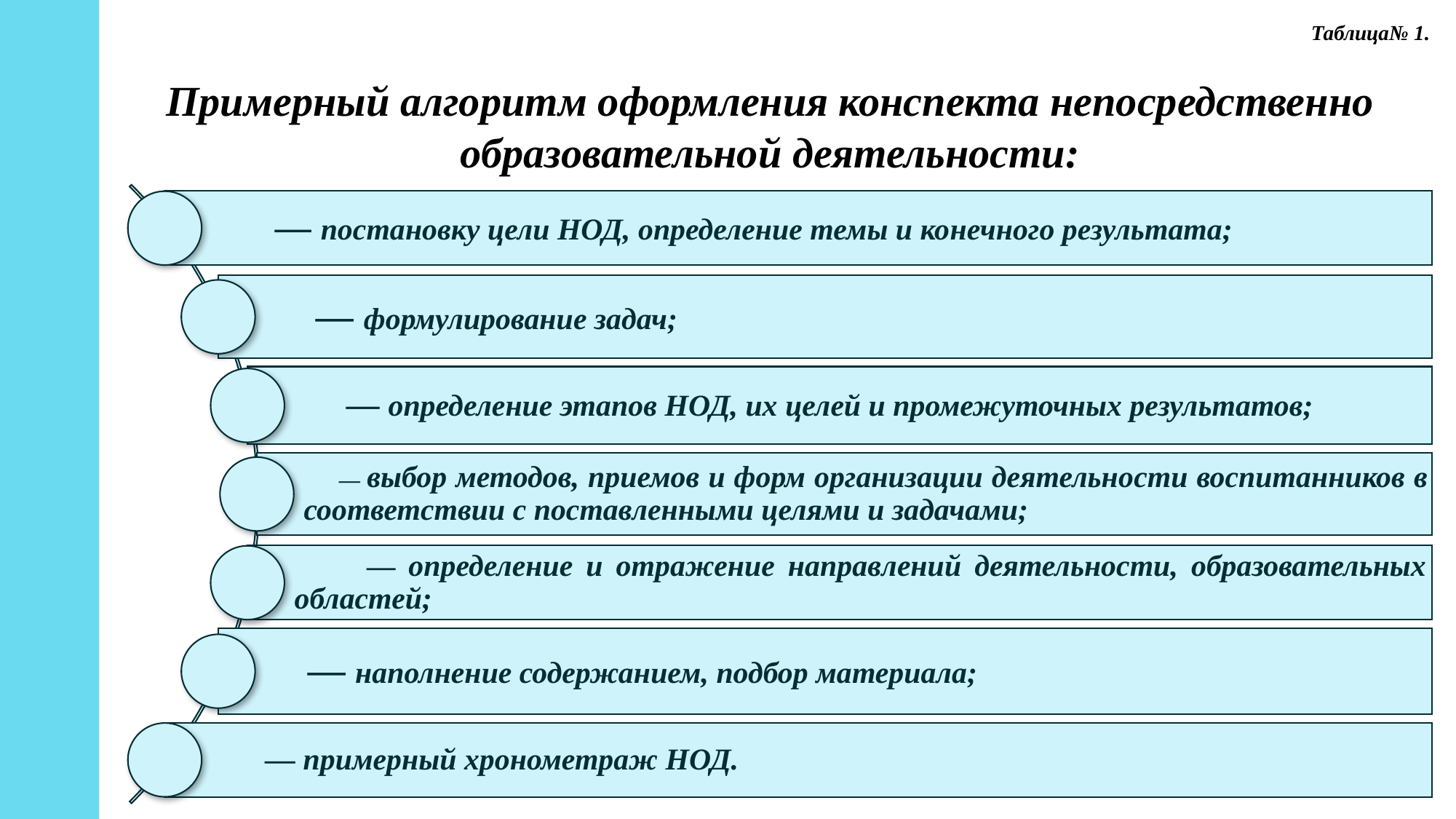

Таблица№ 1.
Примерный алгоритм оформления конспекта непосредственно образователь­ной деятельности:
       — постановку цели НОД, определение темы и ко­нечного результата;
      — формулирование задач;
       — определение этапов НОД, их целей и промежуточных результатов;
      — выбор методов, приемов и форм организации деятельно­сти воспитанников в соответ­ствии с поставленными целями и задачами;
      — определение и отражение направ­лений деятельности, образовательных областей;
     — наполнение содержанием, под­бор материала;
       — примерный хронометраж НОД.